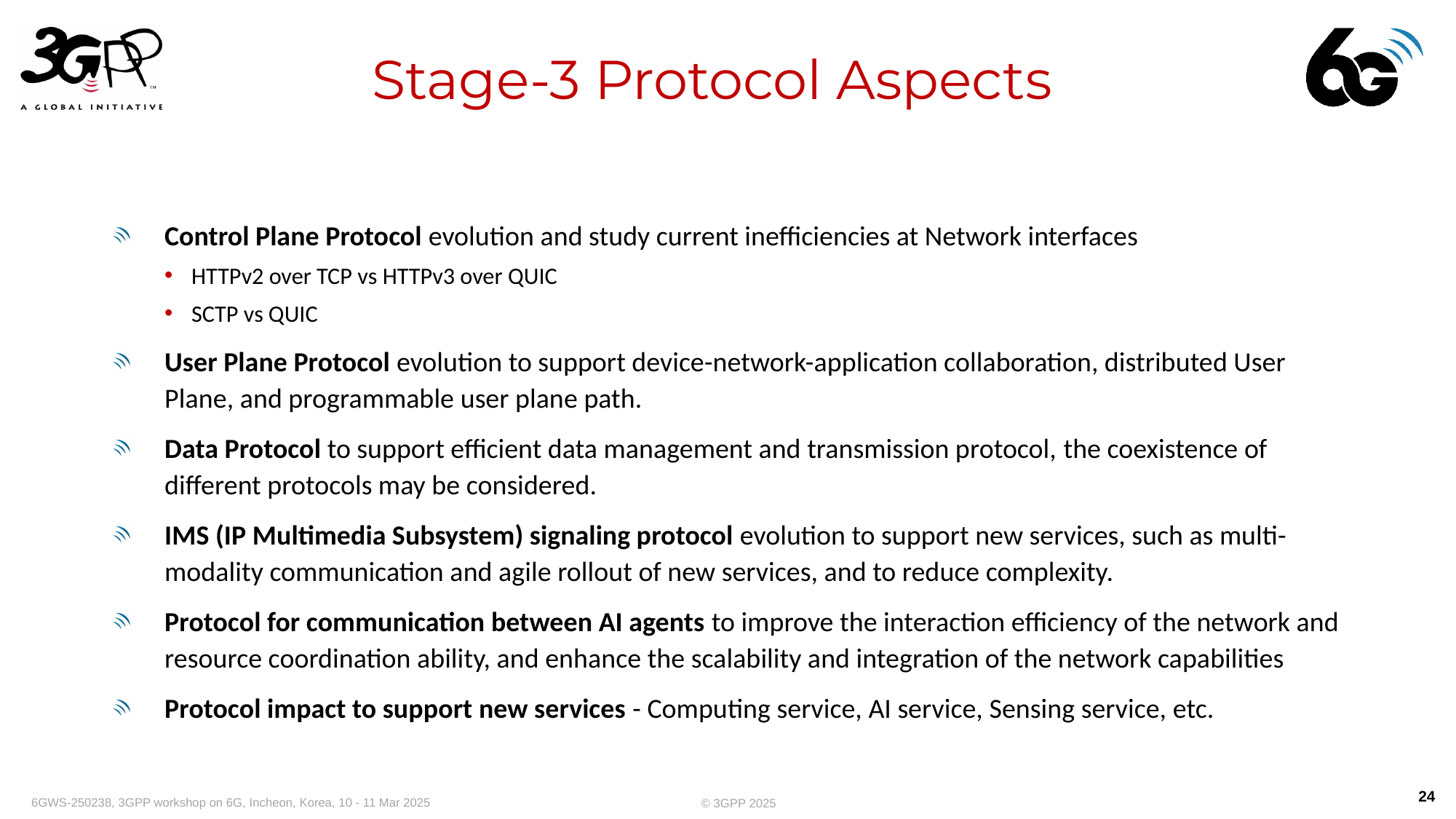

# Stage-3 Protocol Aspects
Control Plane Protocol evolution and study current inefficiencies at Network interfaces
HTTPv2 over TCP vs HTTPv3 over QUIC
SCTP vs QUIC
User Plane Protocol evolution to support device-network-application collaboration, distributed User Plane, and programmable user plane path.
Data Protocol to support efficient data management and transmission protocol, the coexistence of different protocols may be considered.
IMS (IP Multimedia Subsystem) signaling protocol evolution to support new services, such as multi-modality communication and agile rollout of new services, and to reduce complexity.
Protocol for communication between AI agents to improve the interaction efficiency of the network and resource coordination ability, and enhance the scalability and integration of the network capabilities
Protocol impact to support new services - Computing service, AI service, Sensing service, etc.